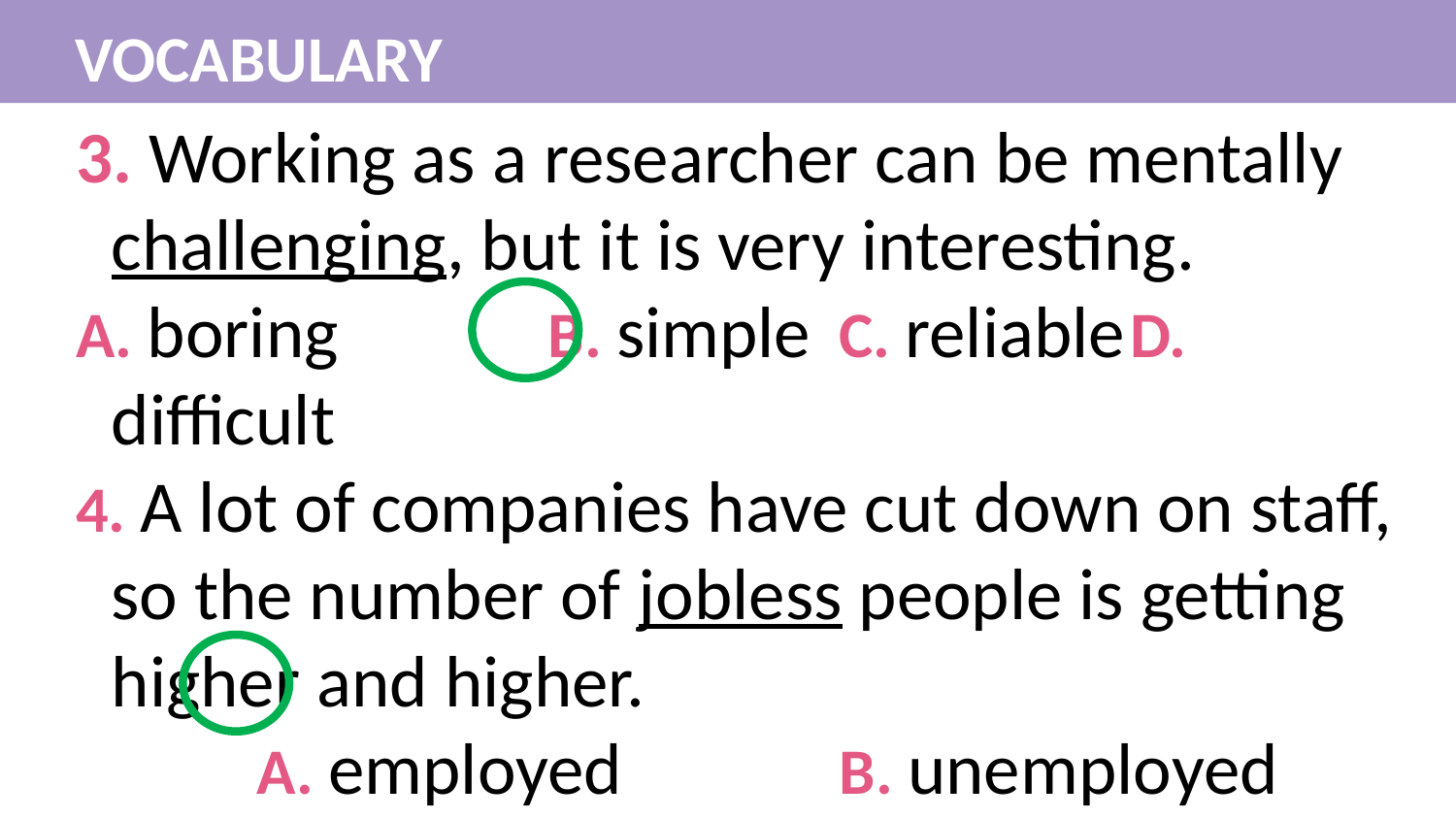

VOCABULARY
3. Working as a researcher can be mentally challenging, but it is very interesting.
A. boring		B. simple	C. reliable	D. difficult
4. A lot of companies have cut down on staff, so the number of jobless people is getting higher and higher.
		A. employed		B. unemployed
		C. recruited		D. trained